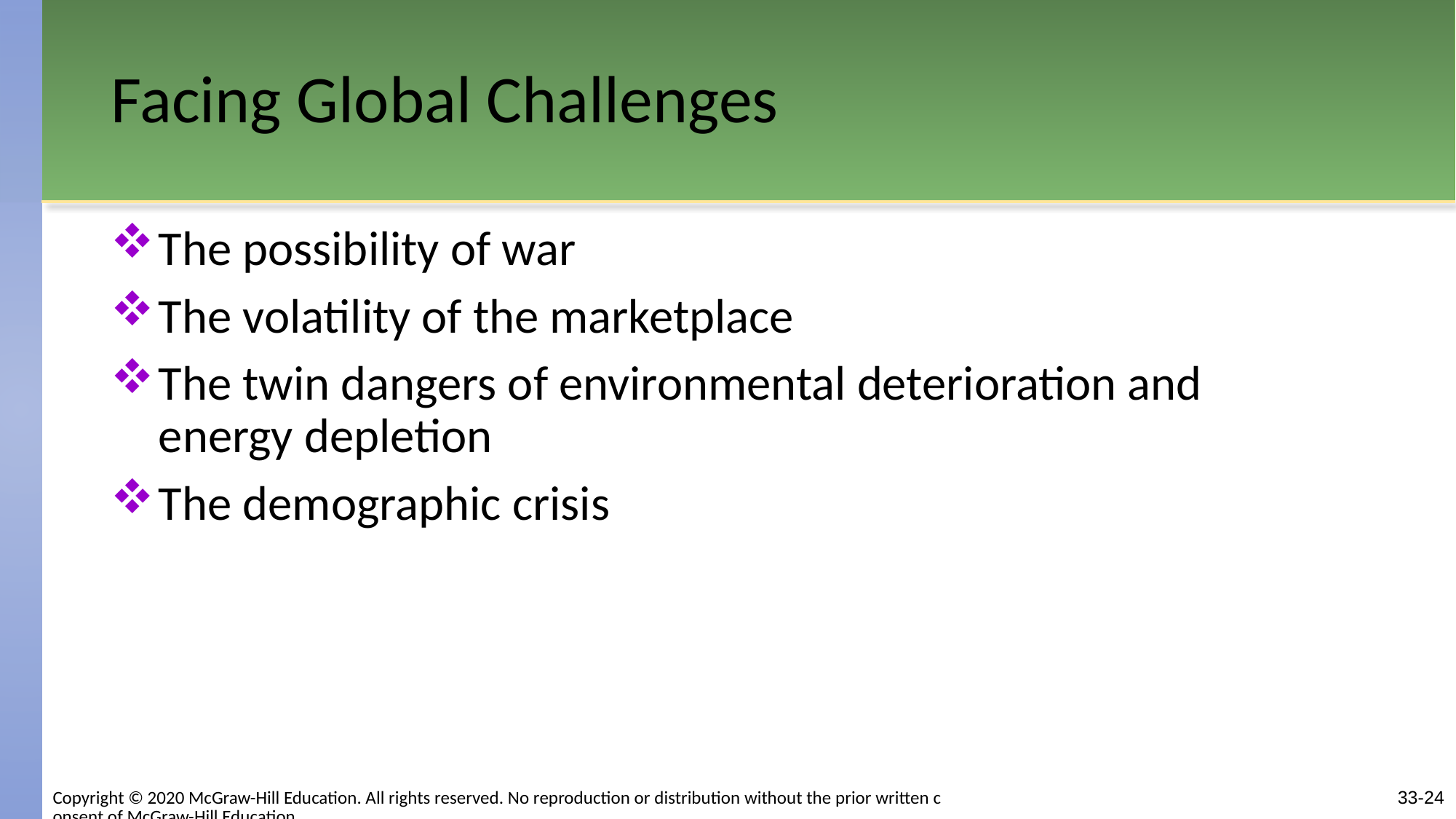

# Facing Global Challenges
The possibility of war
The volatility of the marketplace
The twin dangers of environmental deterioration and energy depletion
The demographic crisis
Copyright © 2020 McGraw-Hill Education. All rights reserved. No reproduction or distribution without the prior written consent of McGraw-Hill Education.
33-24